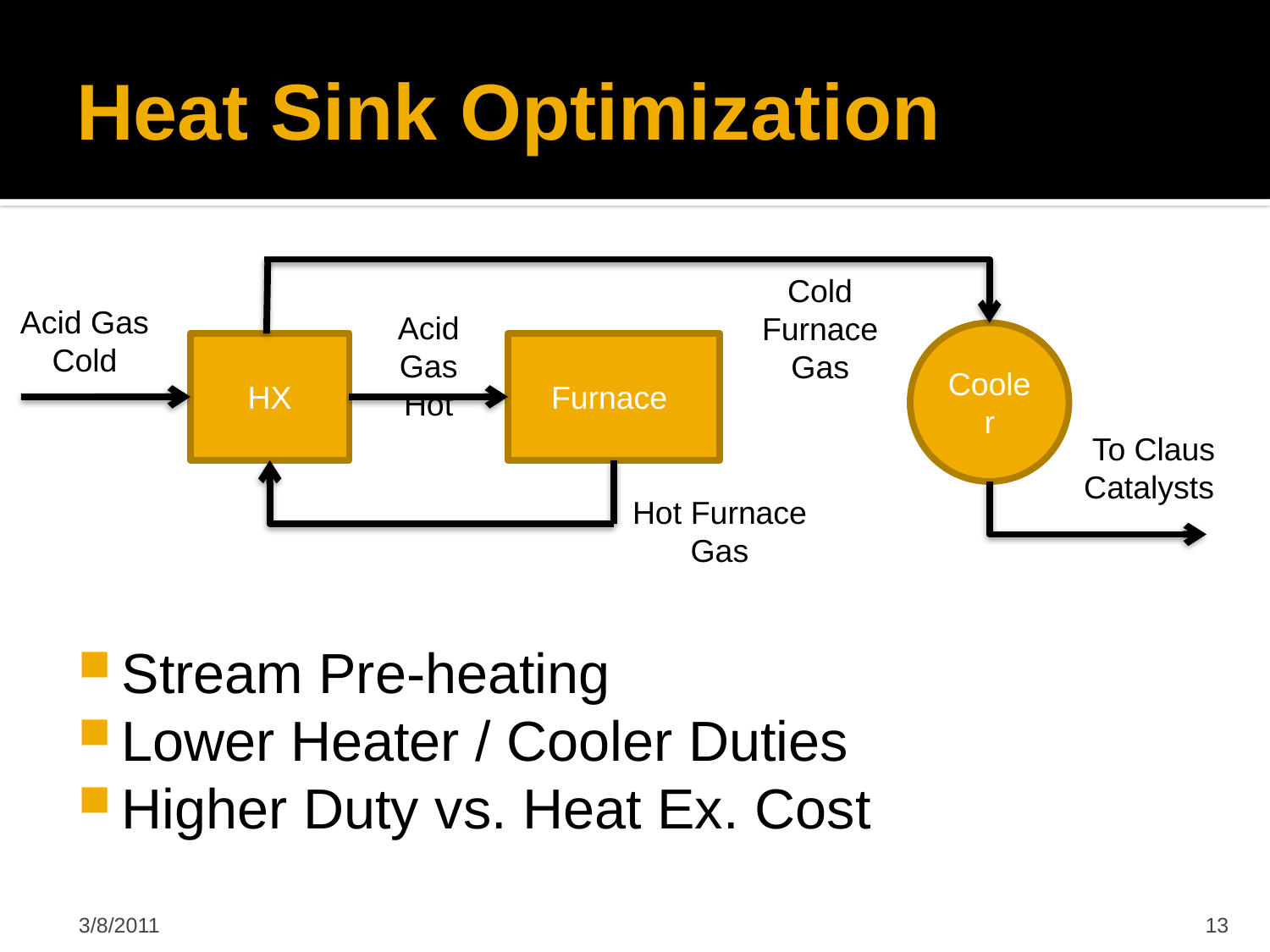

# Heat Sink Optimization
Cold Furnace Gas
Acid Gas Cold
Acid Gas Hot
Cooler
HX
Furnace
To Claus Catalysts
Hot Furnace Gas
Stream Pre-heating
Lower Heater / Cooler Duties
Higher Duty vs. Heat Ex. Cost
3/8/2011
13